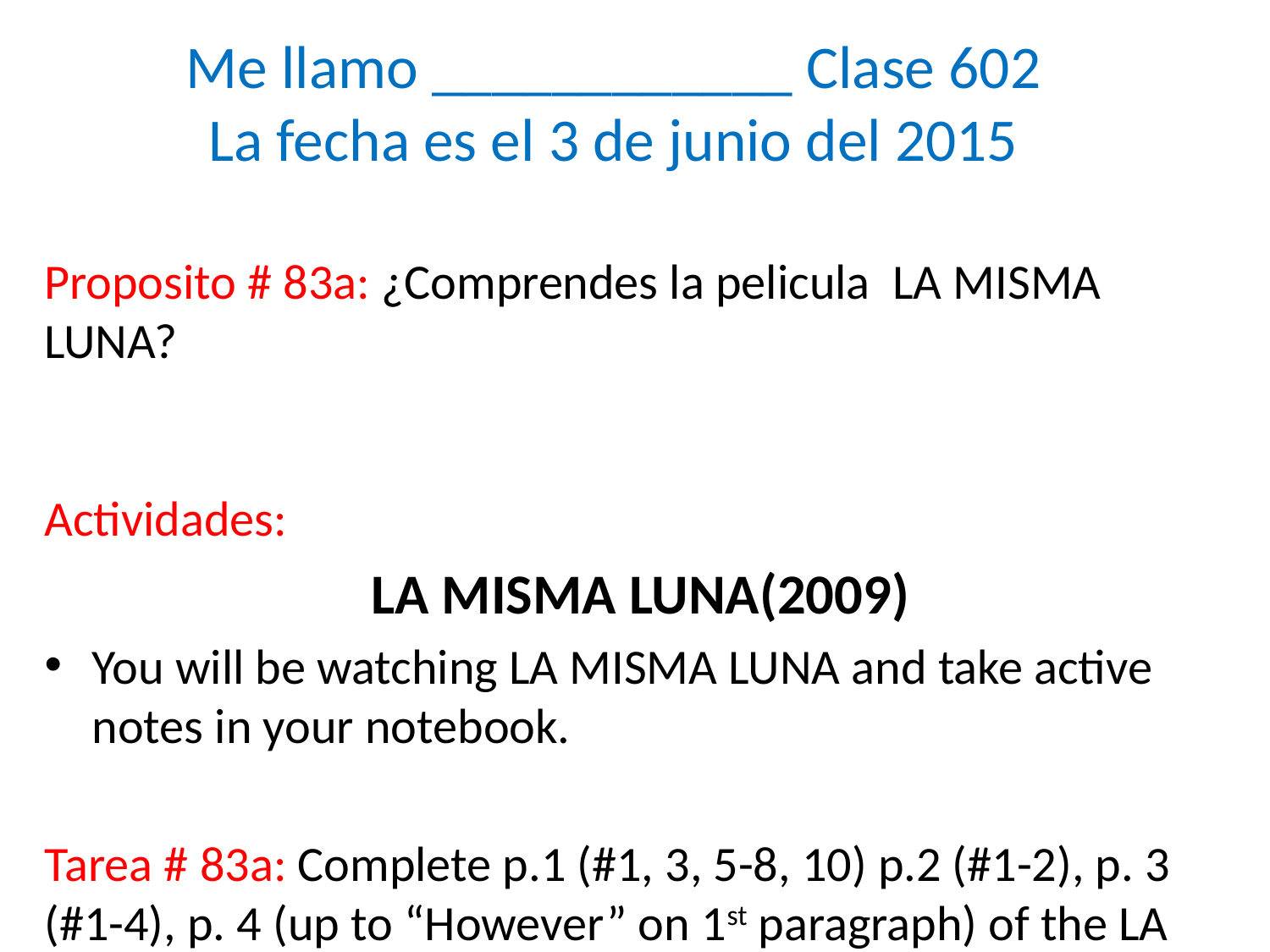

# Me llamo ____________ Clase 602 La fecha es el 3 de junio del 2015
Proposito # 83a: ¿Comprendes la pelicula  LA MISMA LUNA?                                                                                                                                                                                                                                                                                                    Actividades:
LA MISMA LUNA(2009)
You will be watching LA MISMA LUNA and take active notes in your notebook.

Tarea # 83a: Complete p.1 (#1, 3, 5-8, 10) p.2 (#1-2), p. 3 (#1-4), p. 4 (up to “However” on 1st paragraph) of the LA MISMA LUNA Activity Packet`